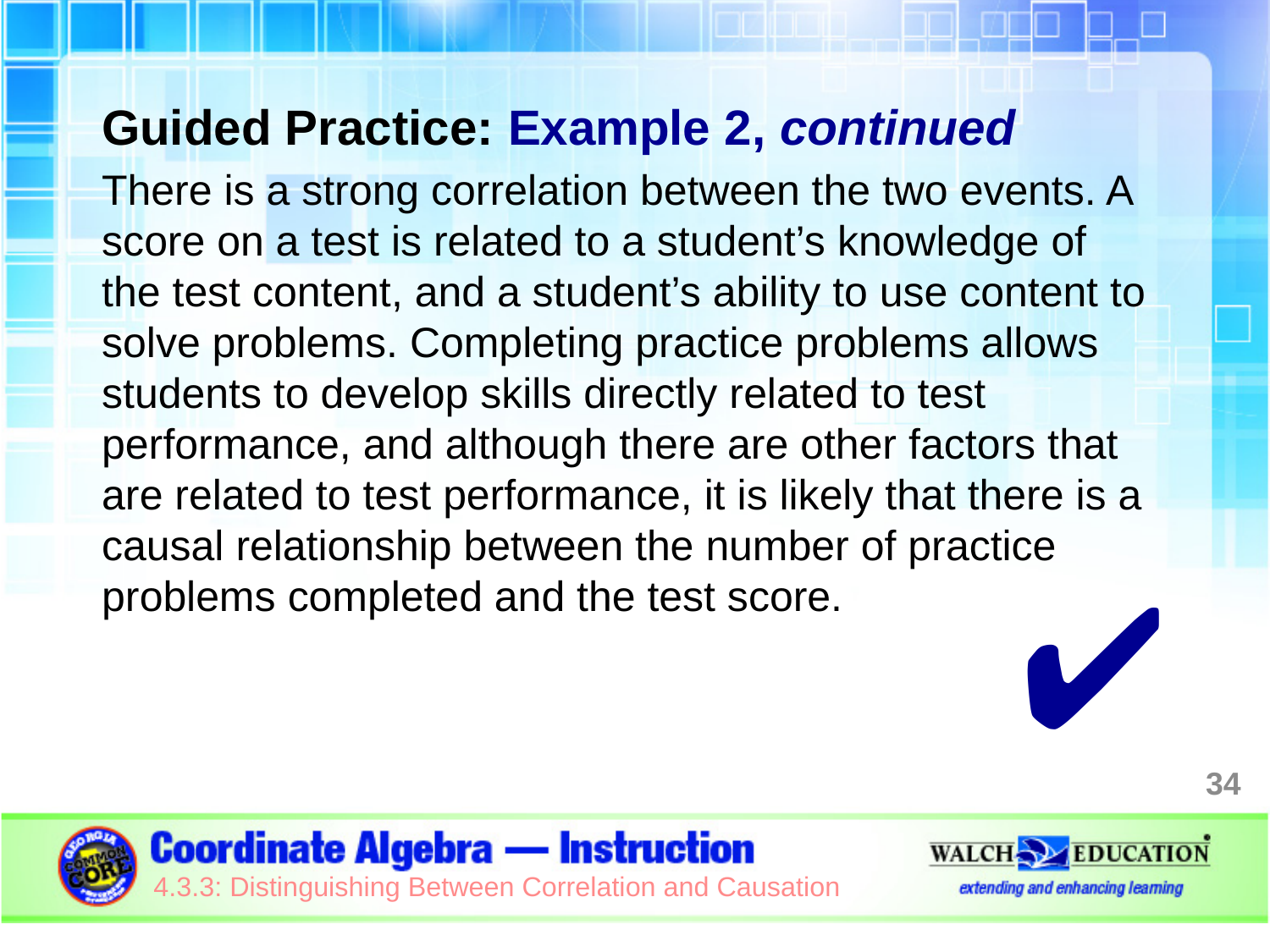

Guided Practice: Example 2, continued
There is a strong correlation between the two events. A score on a test is related to a student’s knowledge of the test content, and a student’s ability to use content to solve problems. Completing practice problems allows students to develop skills directly related to test performance, and although there are other factors that are related to test performance, it is likely that there is a causal relationship between the number of practice problems completed and the test score.

✔
34
4.3.3: Distinguishing Between Correlation and Causation